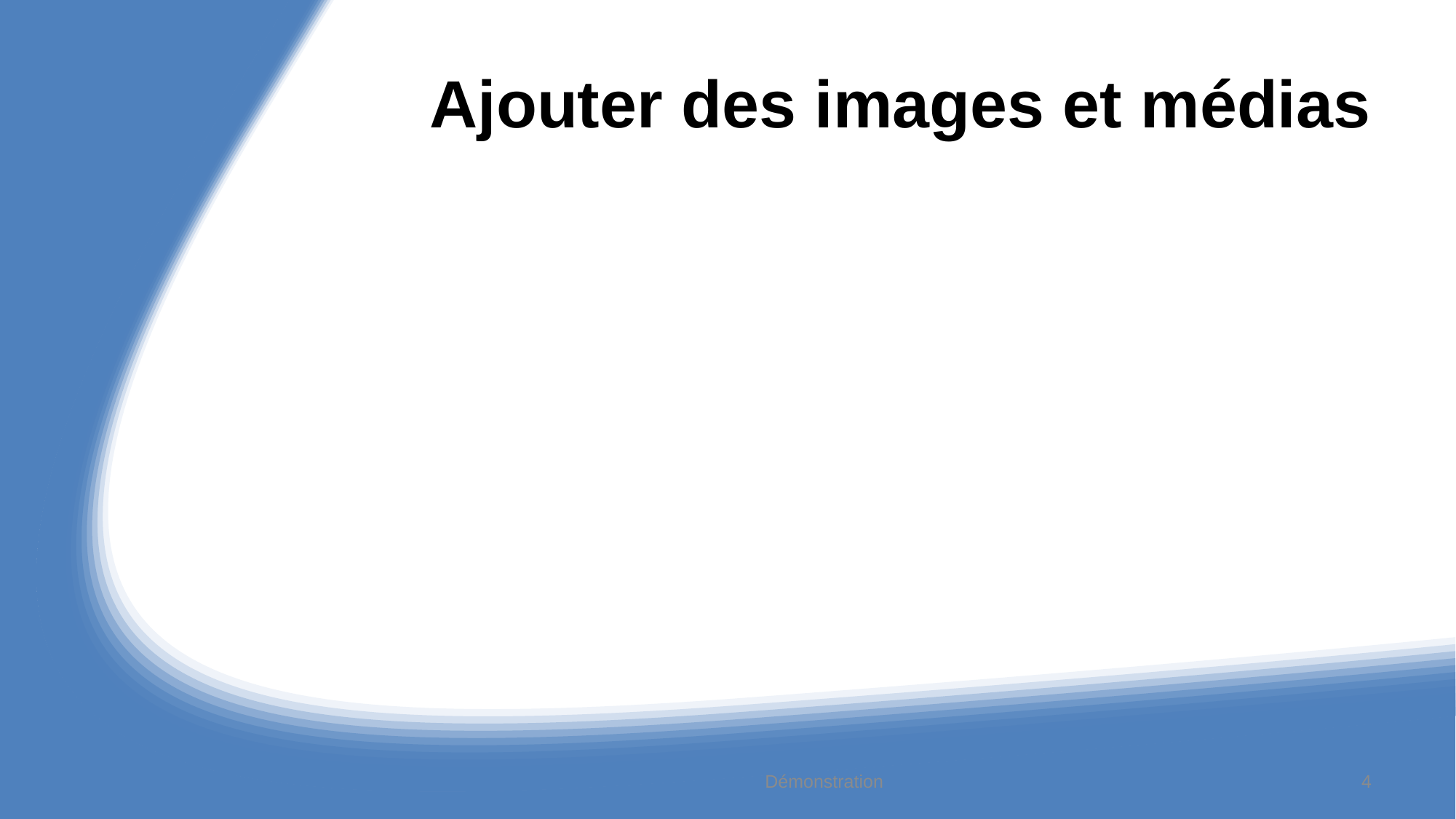

# Ajouter des images et médias

Démonstration
4